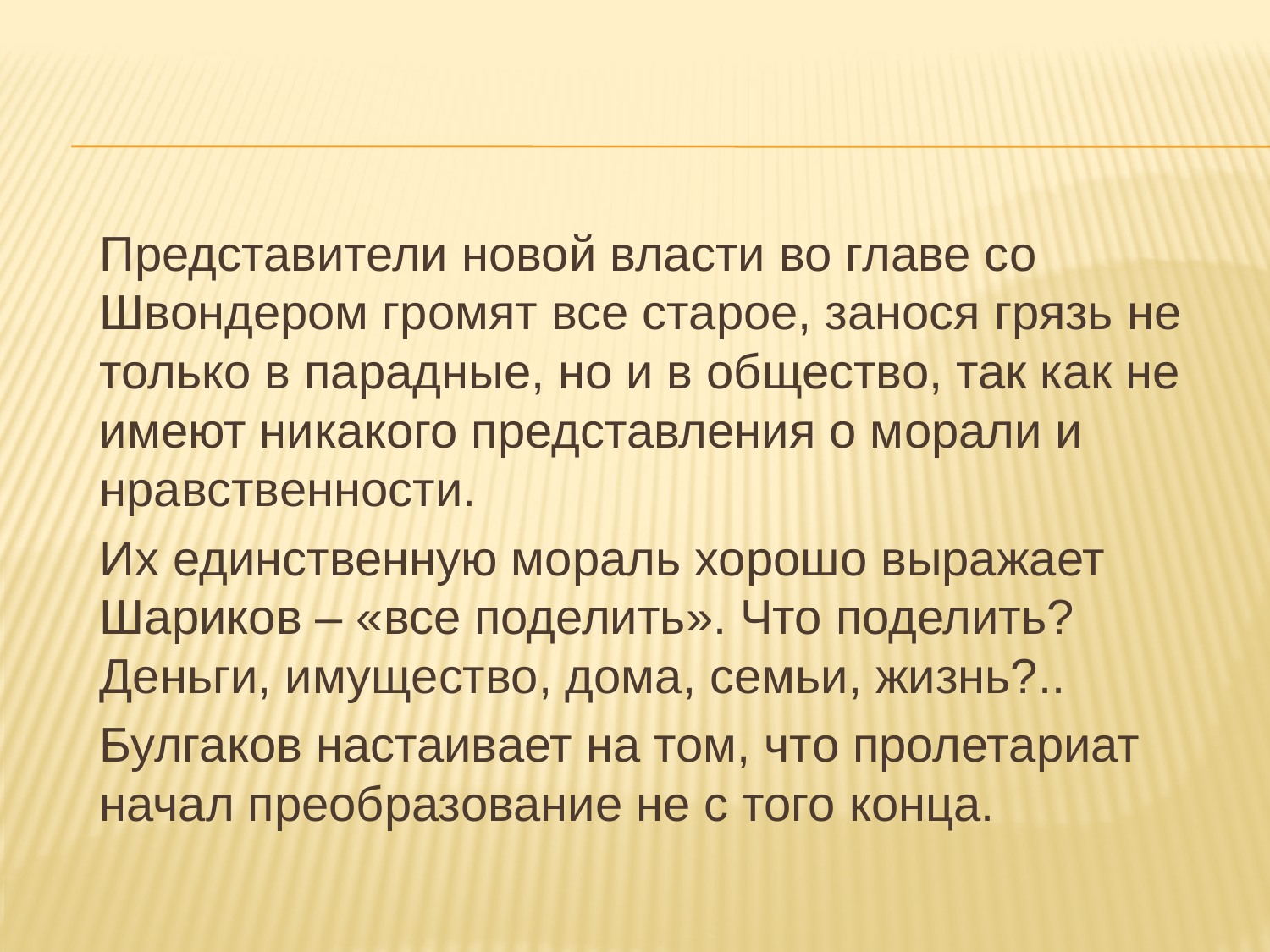

#
	Представители новой власти во главе со Швондером громят все старое, занося грязь не только в парадные, но и в общество, так как не имеют никакого представления о морали и нравственности.
	Их единственную мораль хорошо выражает Шариков – «все поделить». Что поделить? Деньги, имущество, дома, семьи, жизнь?..
	Булгаков настаивает на том, что пролетариат начал преобразование не с того конца.